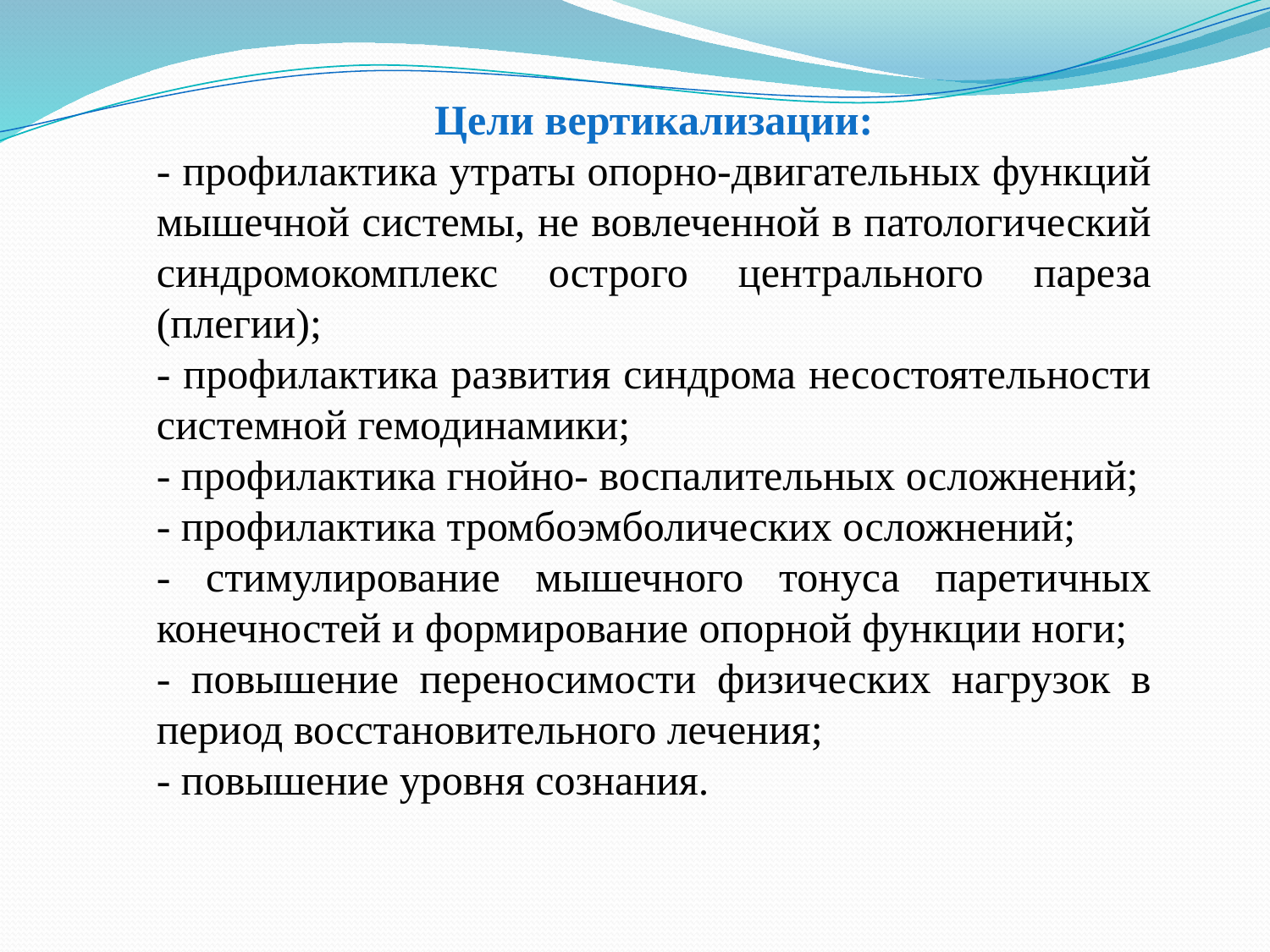

Цели вертикализации:
- профилактика утраты опорно-двигательных функций мышечной системы, не вовлеченной в патологический синдромокомплекс острого центрального пареза (плегии);
- профилактика развития синдрома несостоятельности системной гемодинамики;
- профилактика гнойно- воспалительных осложнений;
- профилактика тромбоэмболических осложнений;
- стимулирование мышечного тонуса паретичных конечностей и формирование опорной функции ноги;
- повышение переносимости физических нагрузок в период восстановительного лечения;
- повышение уровня сознания.